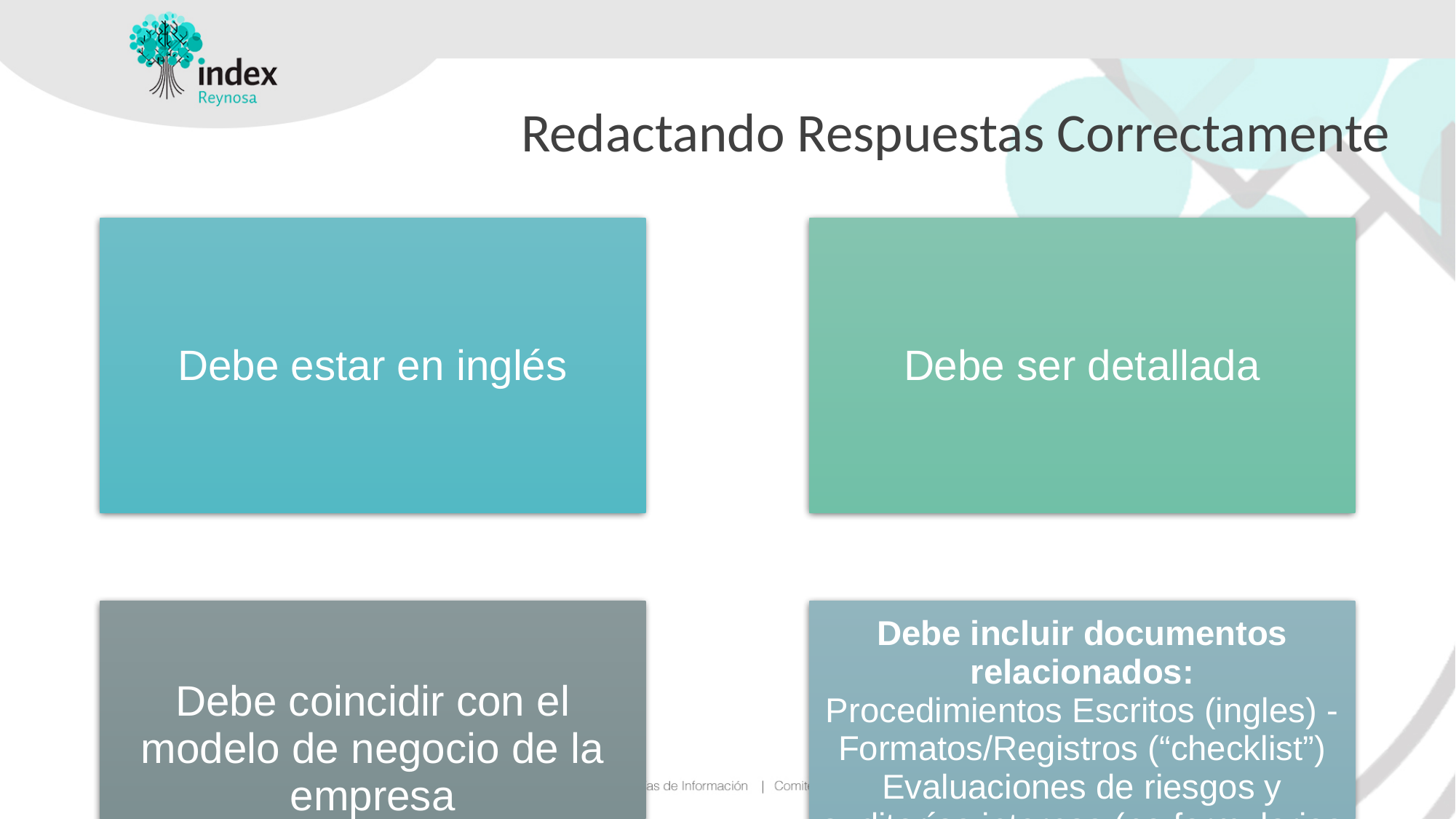

# Redactando Respuestas Correctamente
Debe estar en inglés
Debe ser detallada
Debe coincidir con el modelo de negocio de la empresa
Debe incluir documentos relacionados:
Procedimientos Escritos (ingles) - Formatos/Registros (“checklist”)